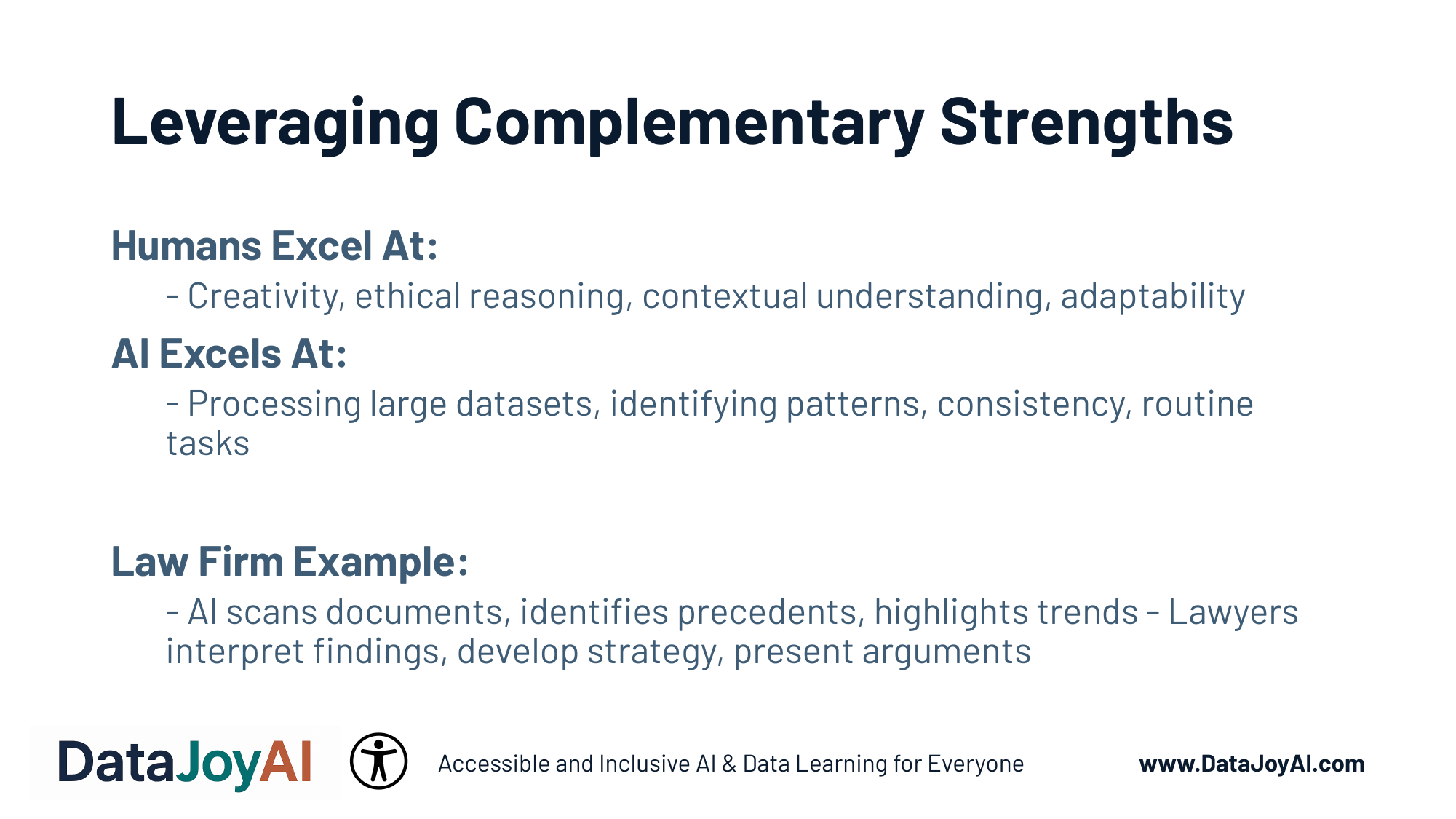

# Leveraging Complementary Strengths
Humans Excel At:
- Creativity, ethical reasoning, contextual understanding, adaptability
AI Excels At:
- Processing large datasets, identifying patterns, consistency, routine tasks

Law Firm Example:
- AI scans documents, identifies precedents, highlights trends - Lawyers interpret findings, develop strategy, present arguments